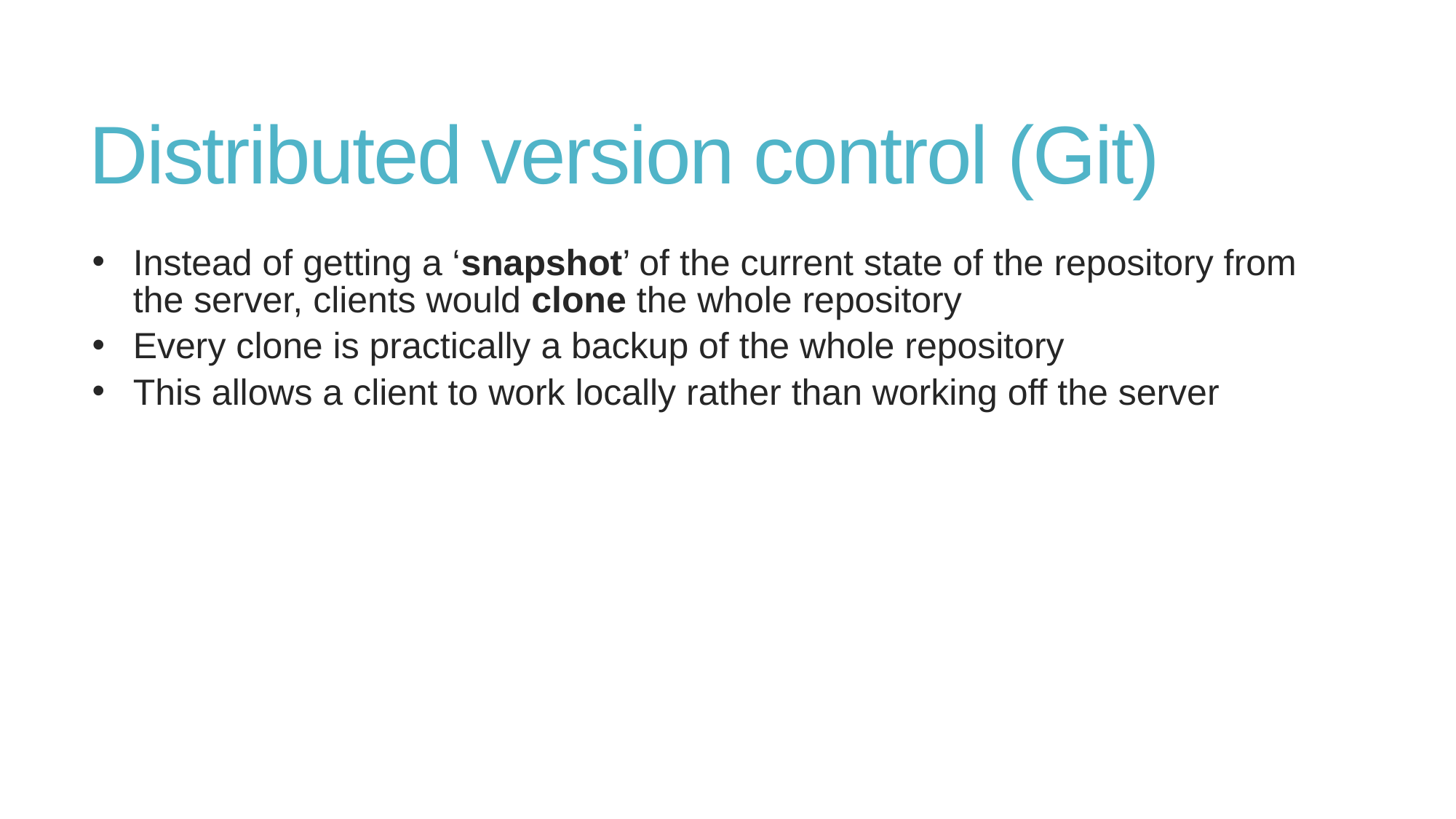

# Distributed version control (Git)
Instead of getting a ‘snapshot’ of the current state of the repository from the server, clients would clone the whole repository
Every clone is practically a backup of the whole repository
This allows a client to work locally rather than working off the server